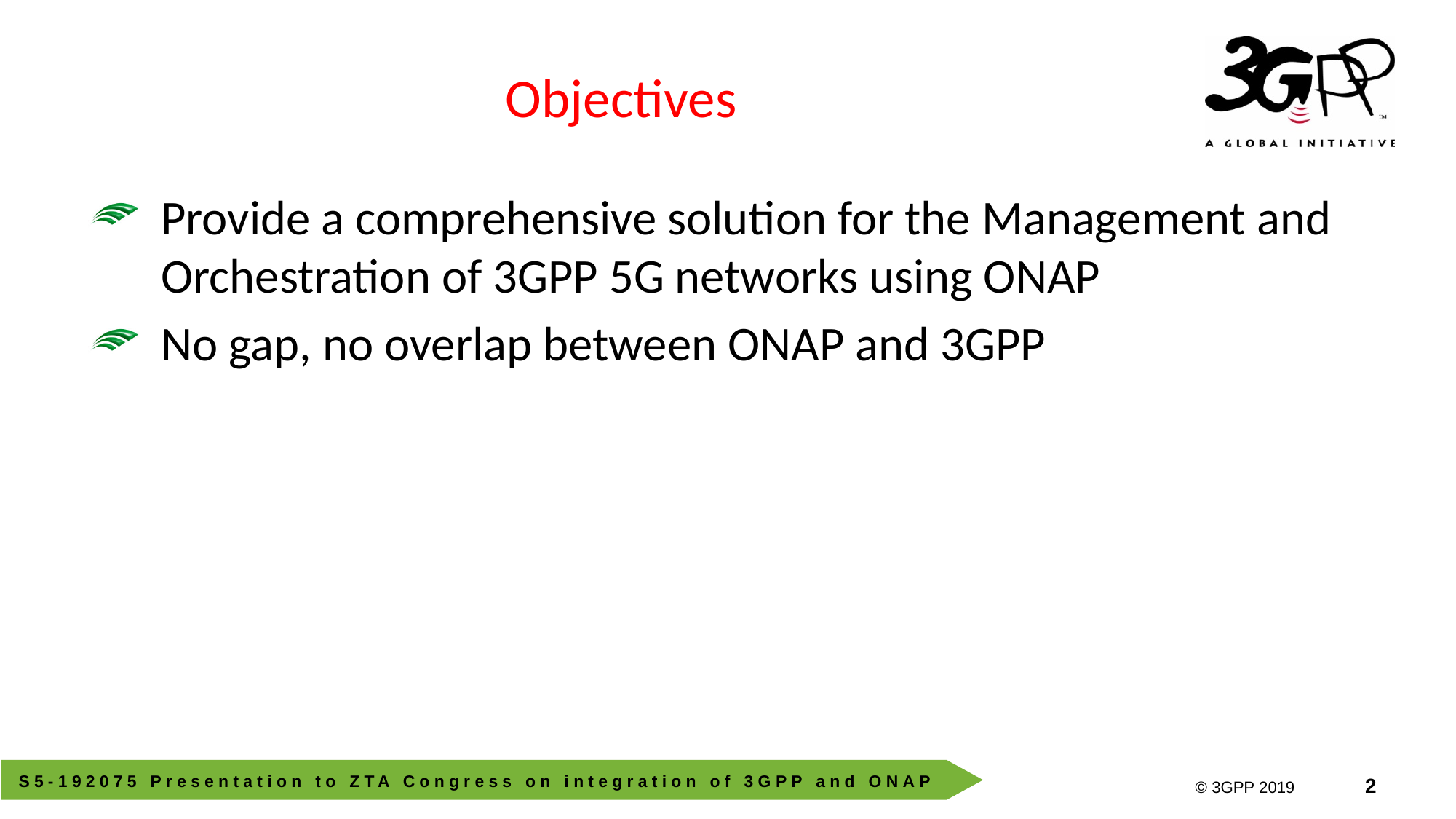

# Objectives
Provide a comprehensive solution for the Management and Orchestration of 3GPP 5G networks using ONAP
No gap, no overlap between ONAP and 3GPP